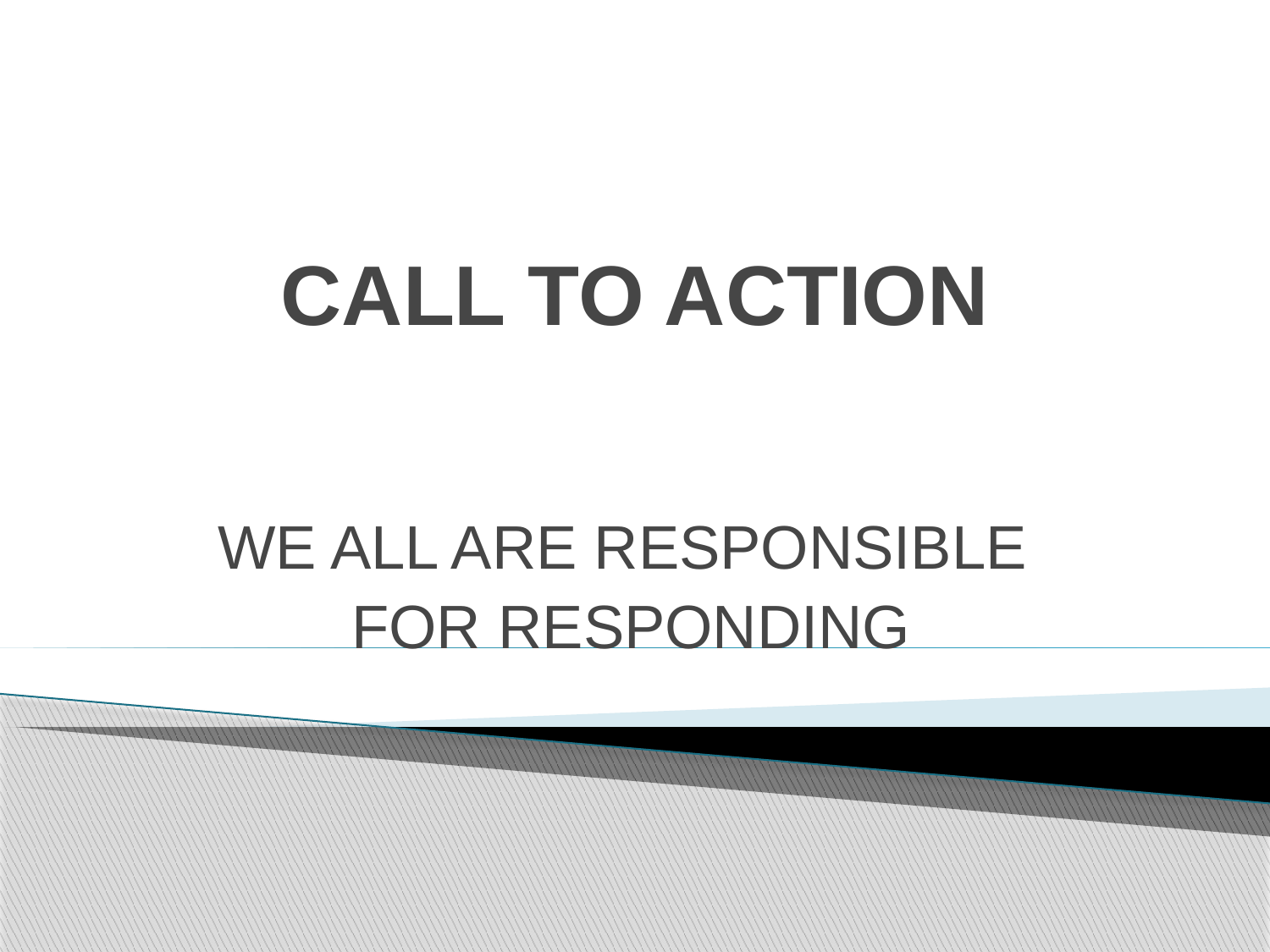

# CALL TO ACTION
WE ALL ARE RESPONSIBLE
FOR RESPONDING